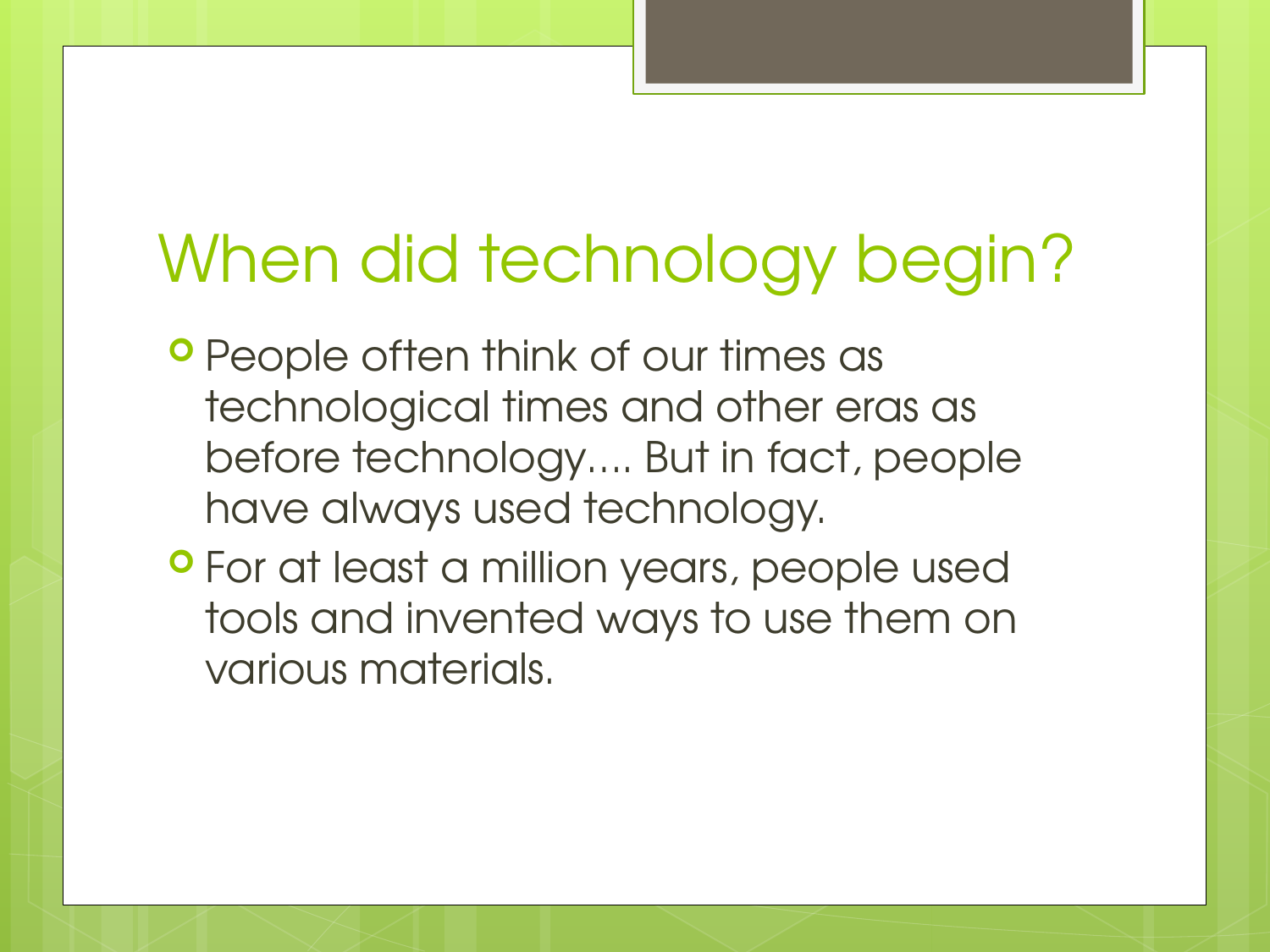

# When did technology begin?
People often think of our times as technological times and other eras as before technology…. But in fact, people have always used technology.
For at least a million years, people used tools and invented ways to use them on various materials.